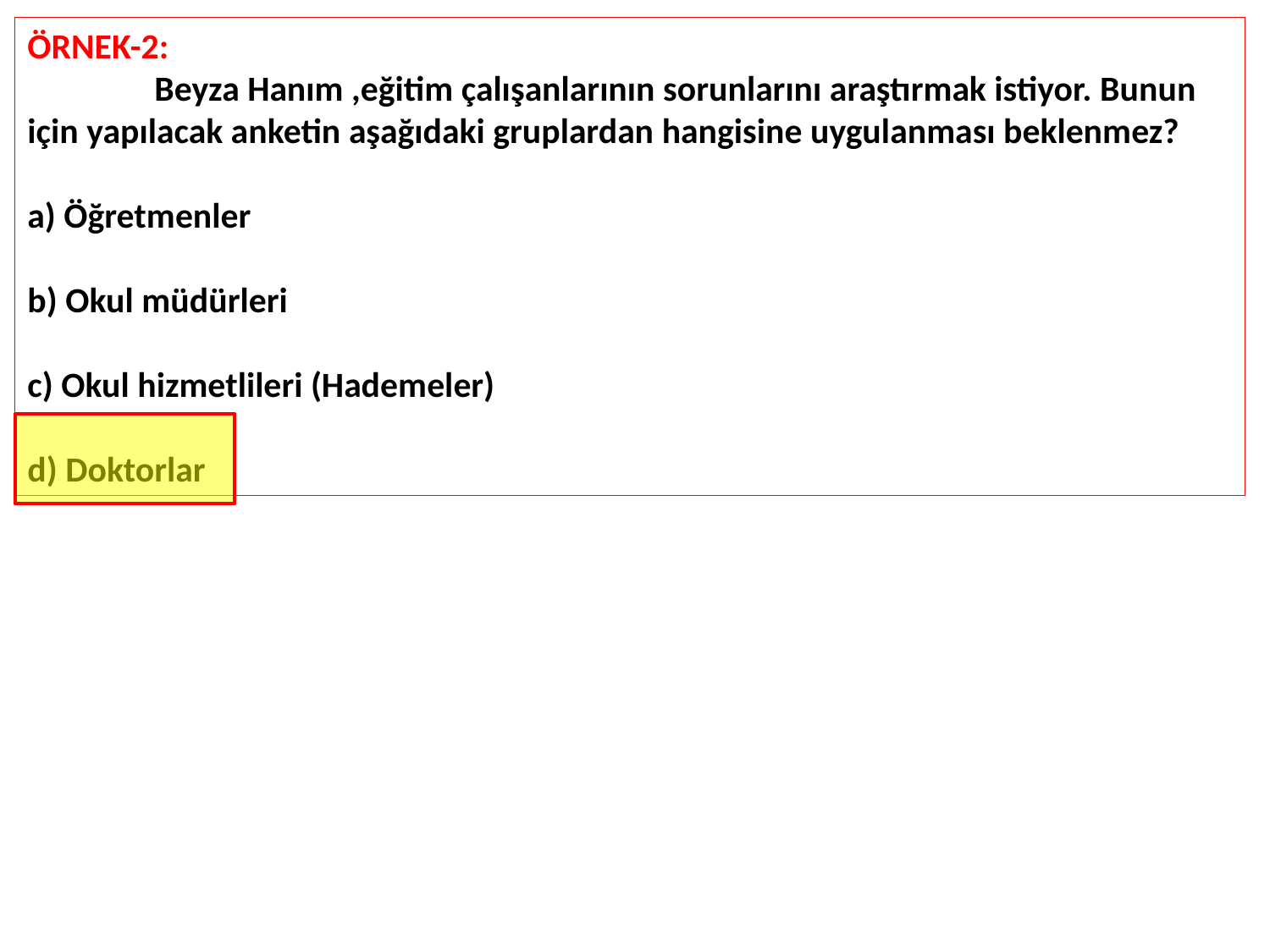

ÖRNEK-2:
	Beyza Hanım ,eğitim çalışanlarının sorunlarını araştırmak istiyor. Bunun için yapılacak anketin aşağıdaki gruplardan hangisine uygulanması beklenmez?

a) Öğretmenler

b) Okul müdürleri

c) Okul hizmetlileri (Hademeler)

d) Doktorlar